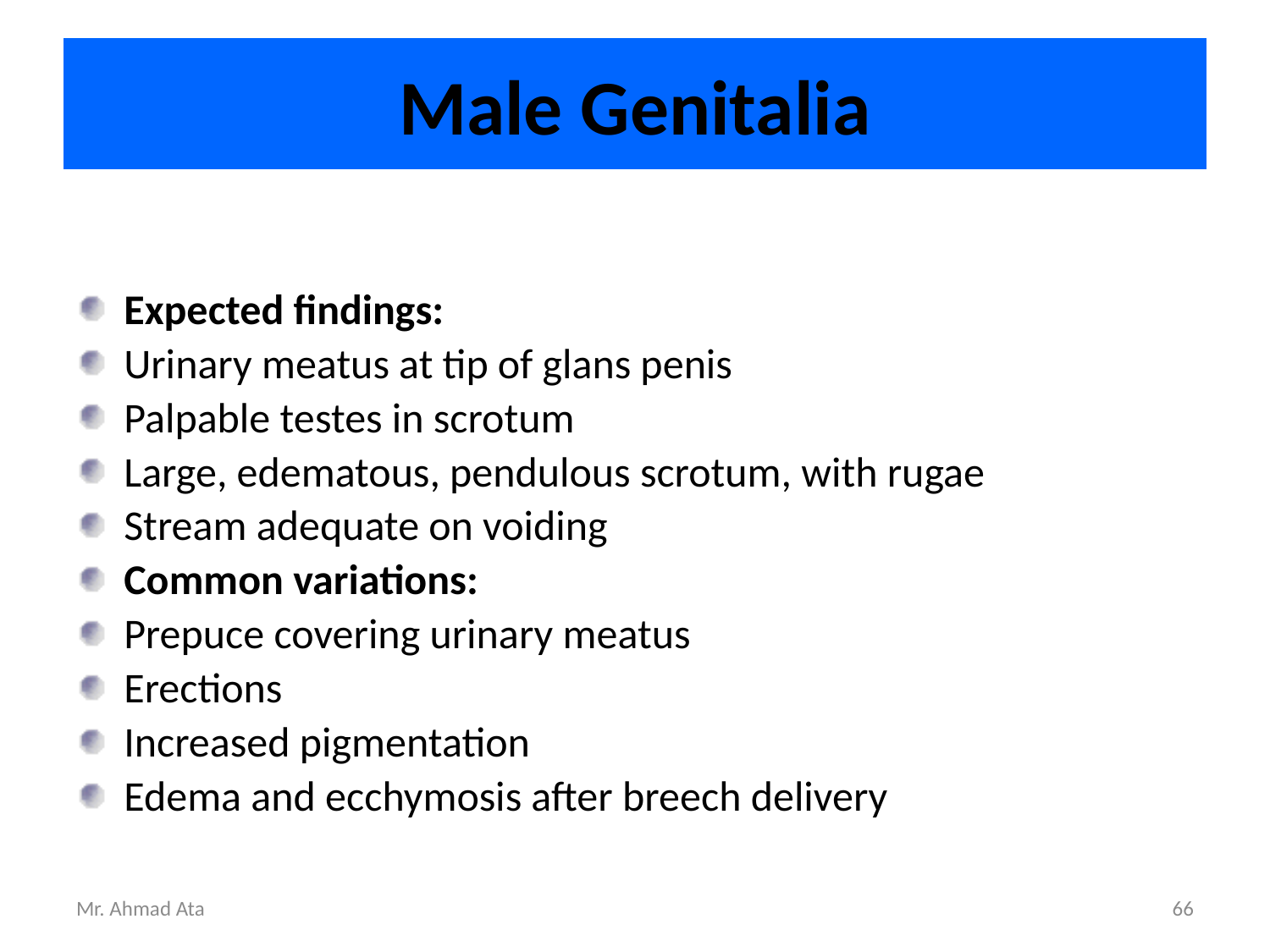

# Male Genitalia

Expected findings:
Urinary meatus at tip of glans penis
Palpable testes in scrotum
Large, edematous, pendulous scrotum, with rugae
Stream adequate on voiding
Common variations:
Prepuce covering urinary meatus
Erections
Increased pigmentation
Edema and ecchymosis after breech delivery

Mr. Ahmad Ata
66